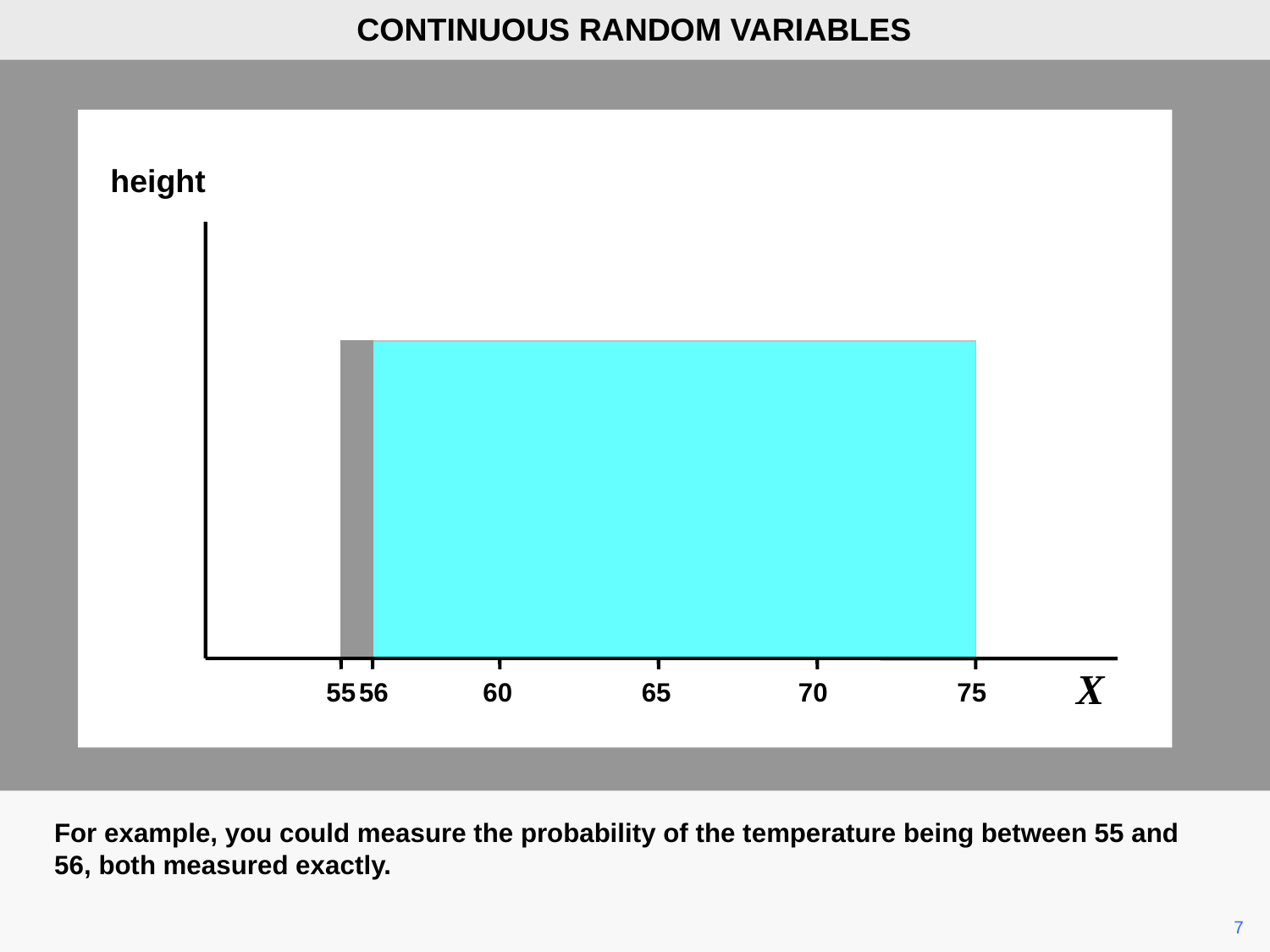

CONTINUOUS RANDOM VARIABLES

height

X

55
65
56
60
70
75

For example, you could measure the probability of the temperature being between 55 and 56, both measured exactly.
	7